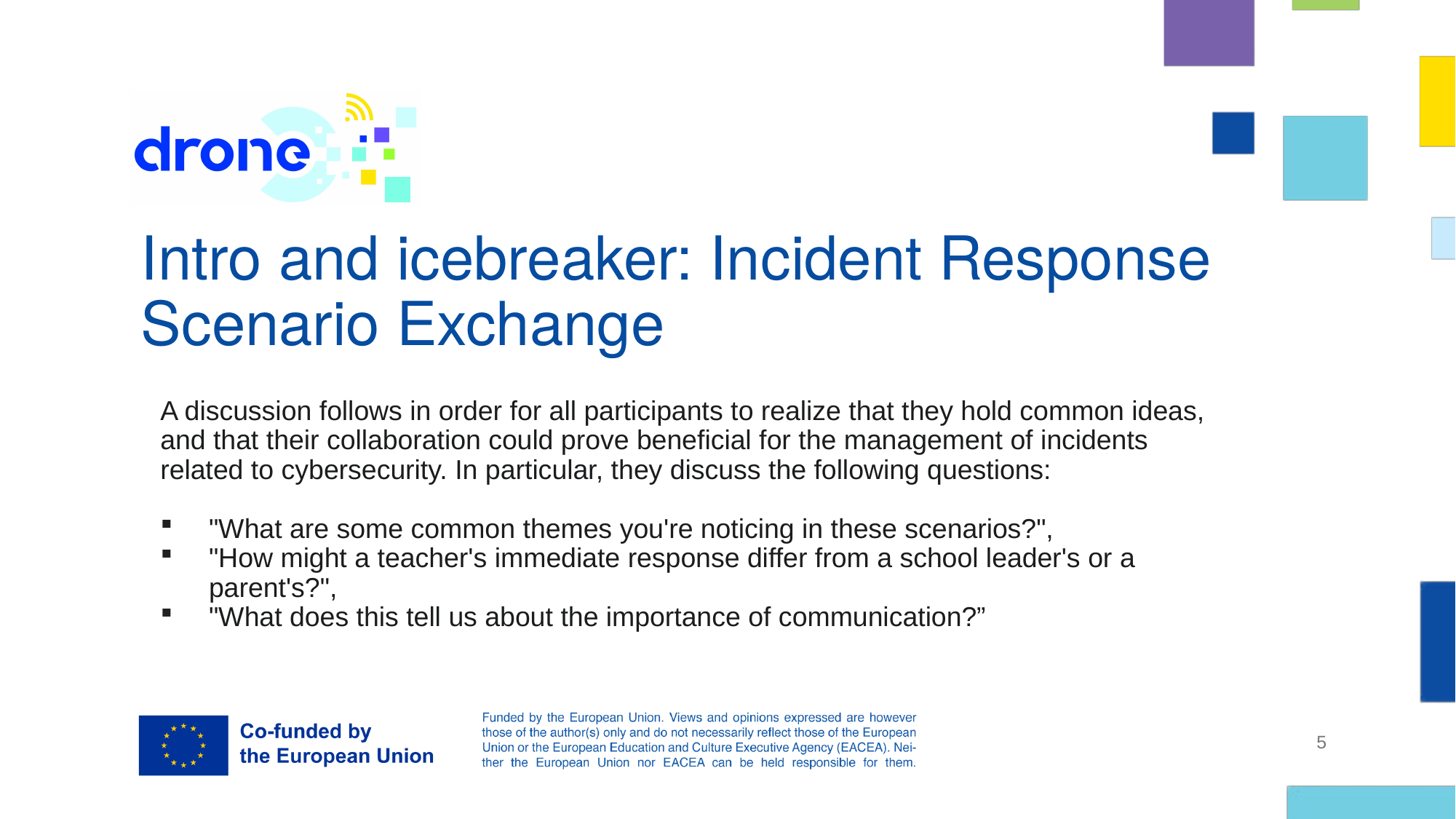

# Intro and icebreaker: Incident Response Scenario Exchange

A discussion follows in order for all participants to realize that they hold common ideas, and that their collaboration could prove beneficial for the management of incidents related to cybersecurity. In particular, they discuss the following questions:

"What are some common themes you're noticing in these scenarios?",
"How might a teacher's immediate response differ from a school leader's or a parent's?",
"What does this tell us about the importance of communication?”

5